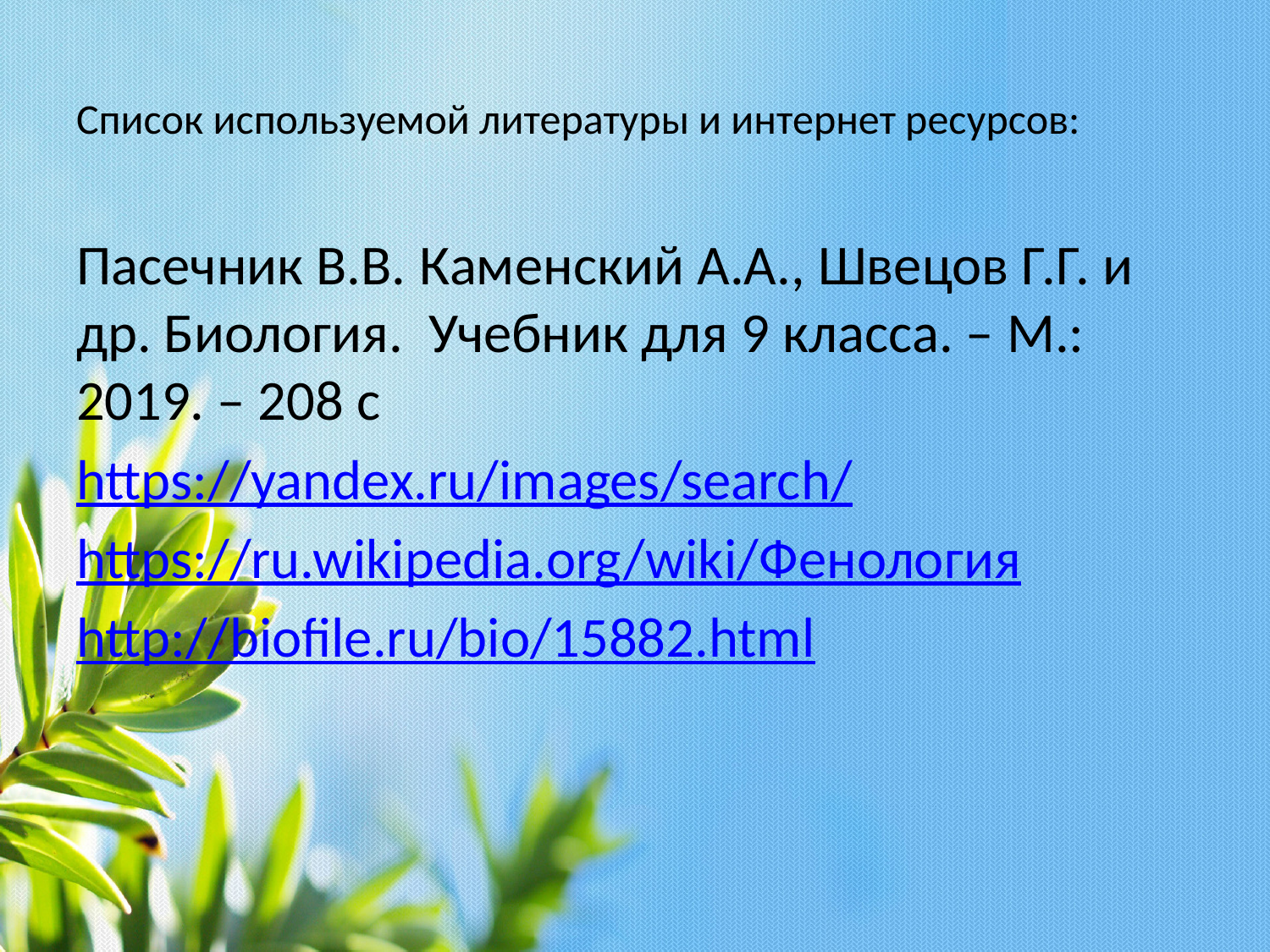

# Список используемой литературы и интернет ресурсов:
Пасечник В.В. Каменский А.А., Швецов Г.Г. и др. Биология.  Учебник для 9 класса. – М.: 2019. – 208 с
https://yandex.ru/images/search/
https://ru.wikipedia.org/wiki/Фенология
http://biofile.ru/bio/15882.html